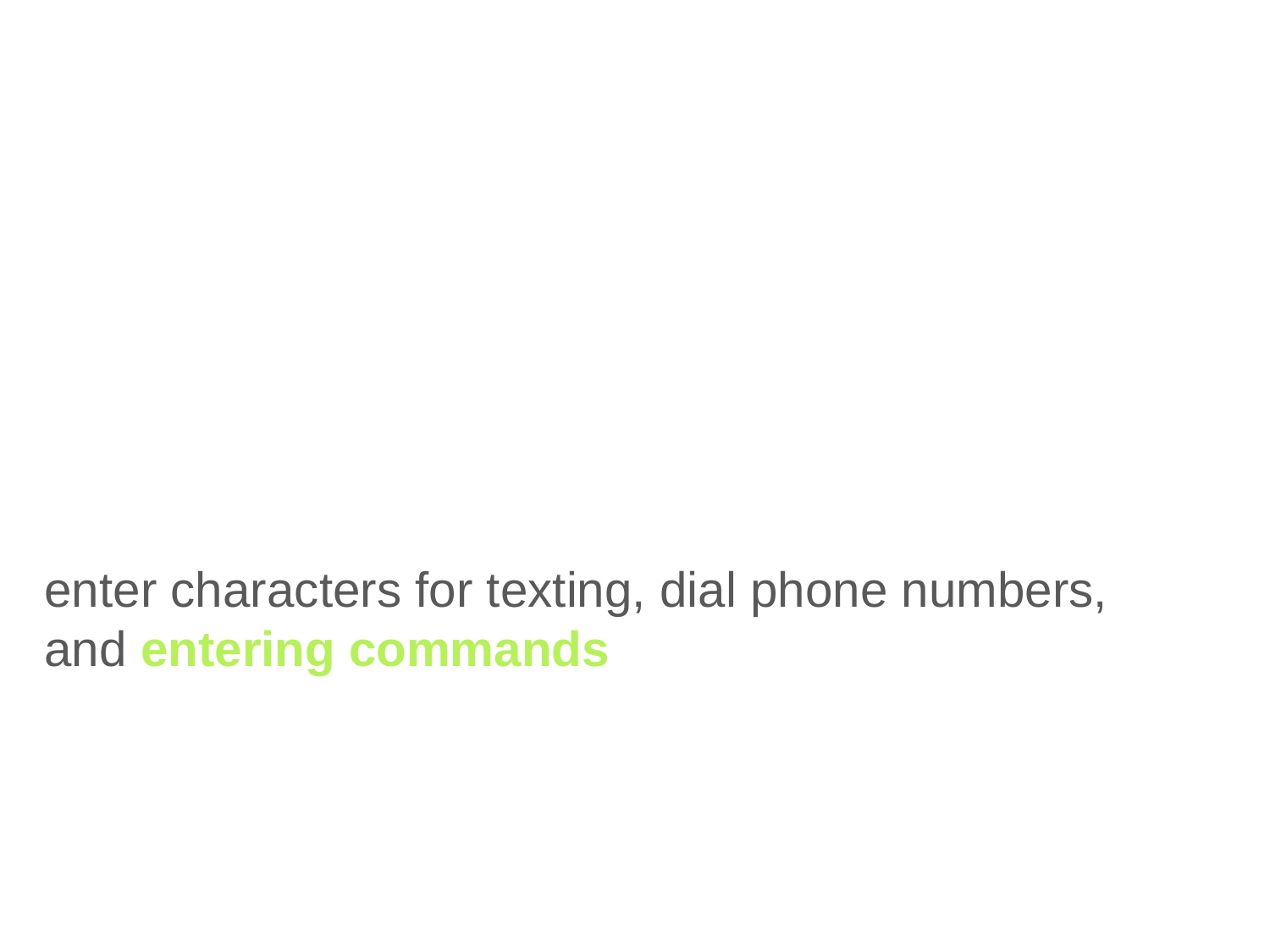

enter characters for texting, dial phone numbers, and entering commands